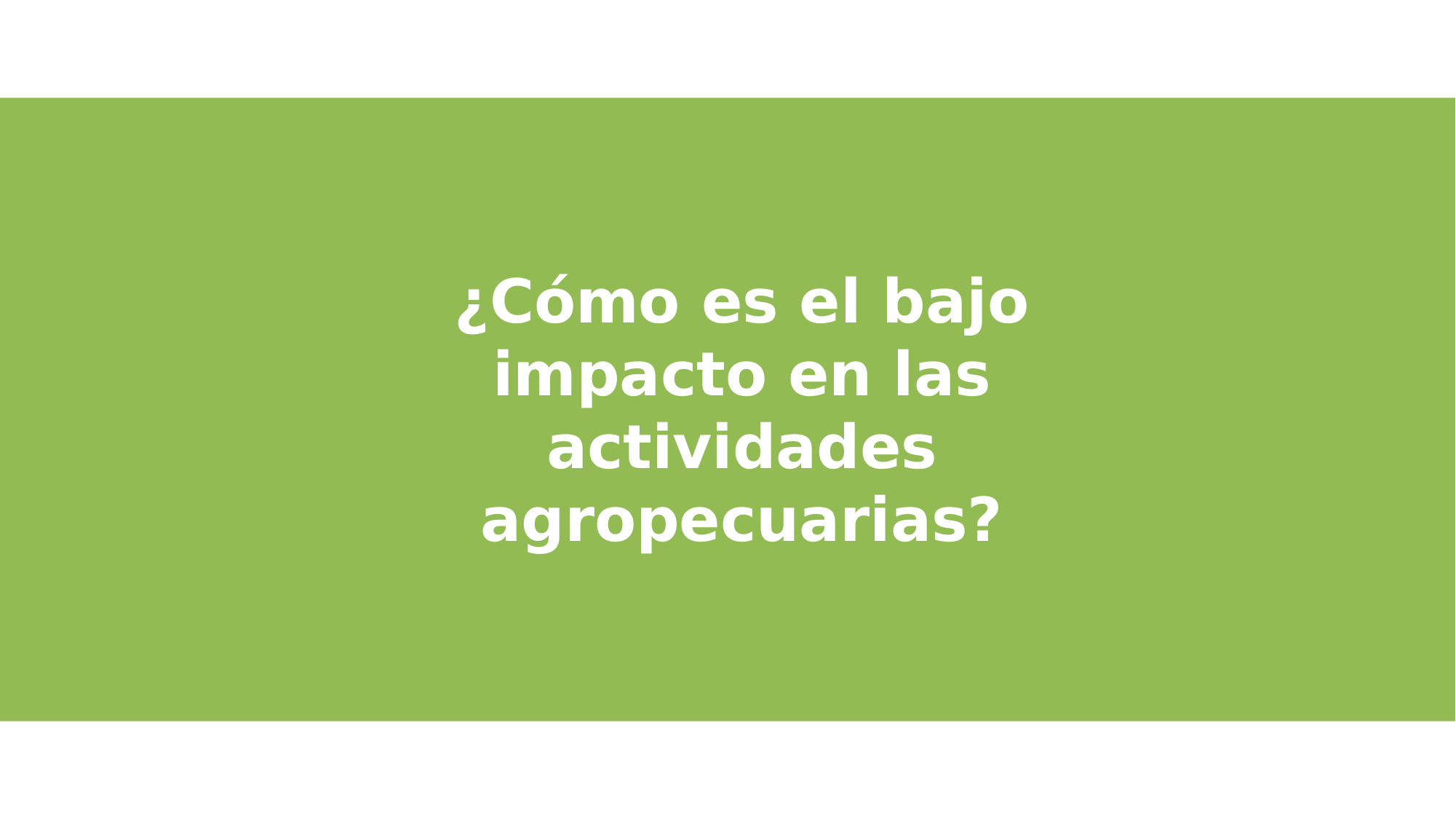

¿Cómo es el bajo impacto en las actividades agropecuarias?